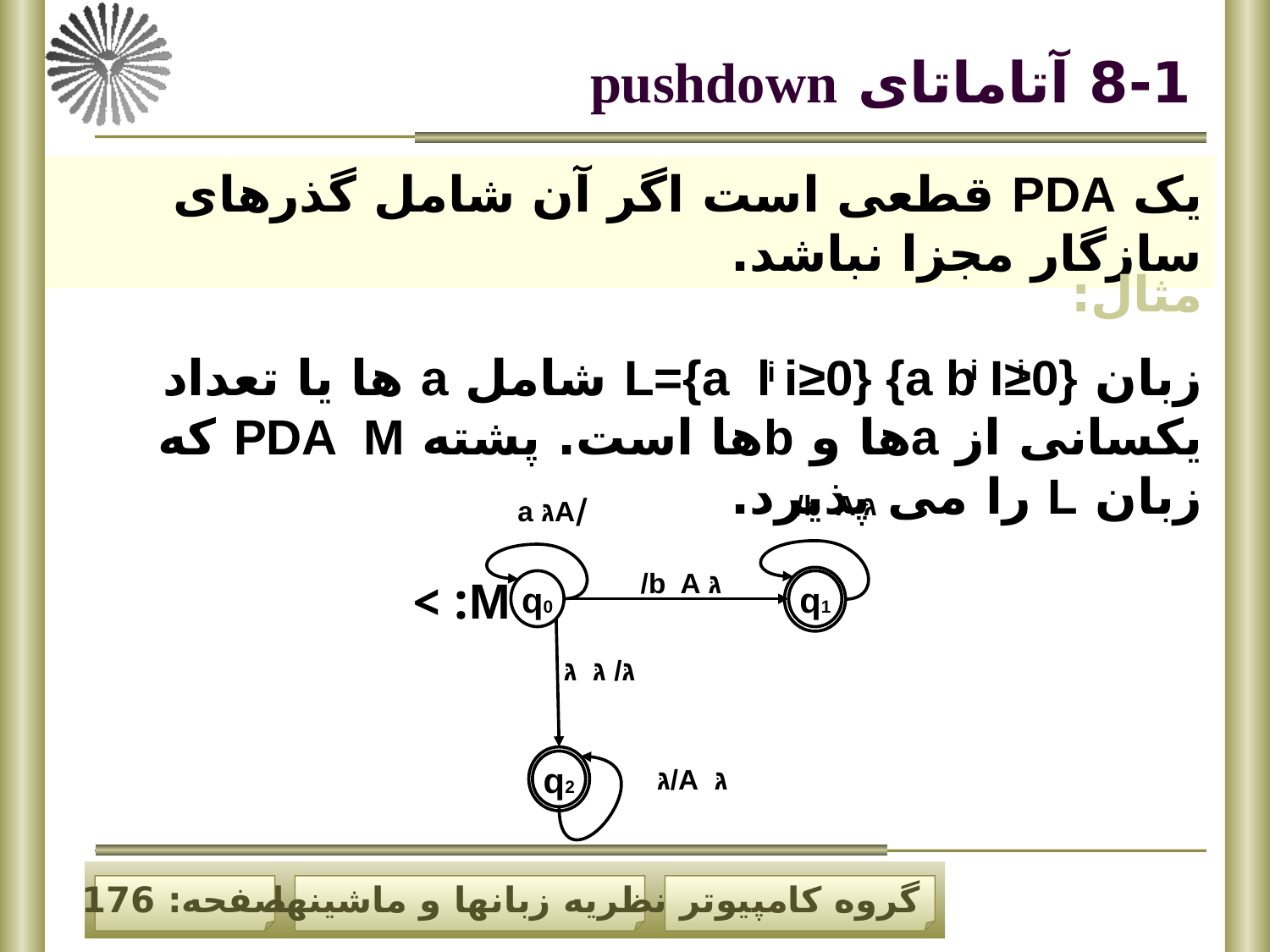

# 8-1 آتاماتای pushdown
یک PDA قطعی است اگر آن شامل گذرهای سازگار مجزا نباشد.
مثال:
زبان L={a  l i≥0} {a b I≥0} شامل a ها یا تعداد یکسانی از aها و bها است. پشته PDA  M که زبان L را می پذیرد.
i     i
i
גּ b  A/
/Aגּ a
גּ b  A/
M: >

q0
q1
גּ/ גּ  גּ

q2
גּ  A/גּ